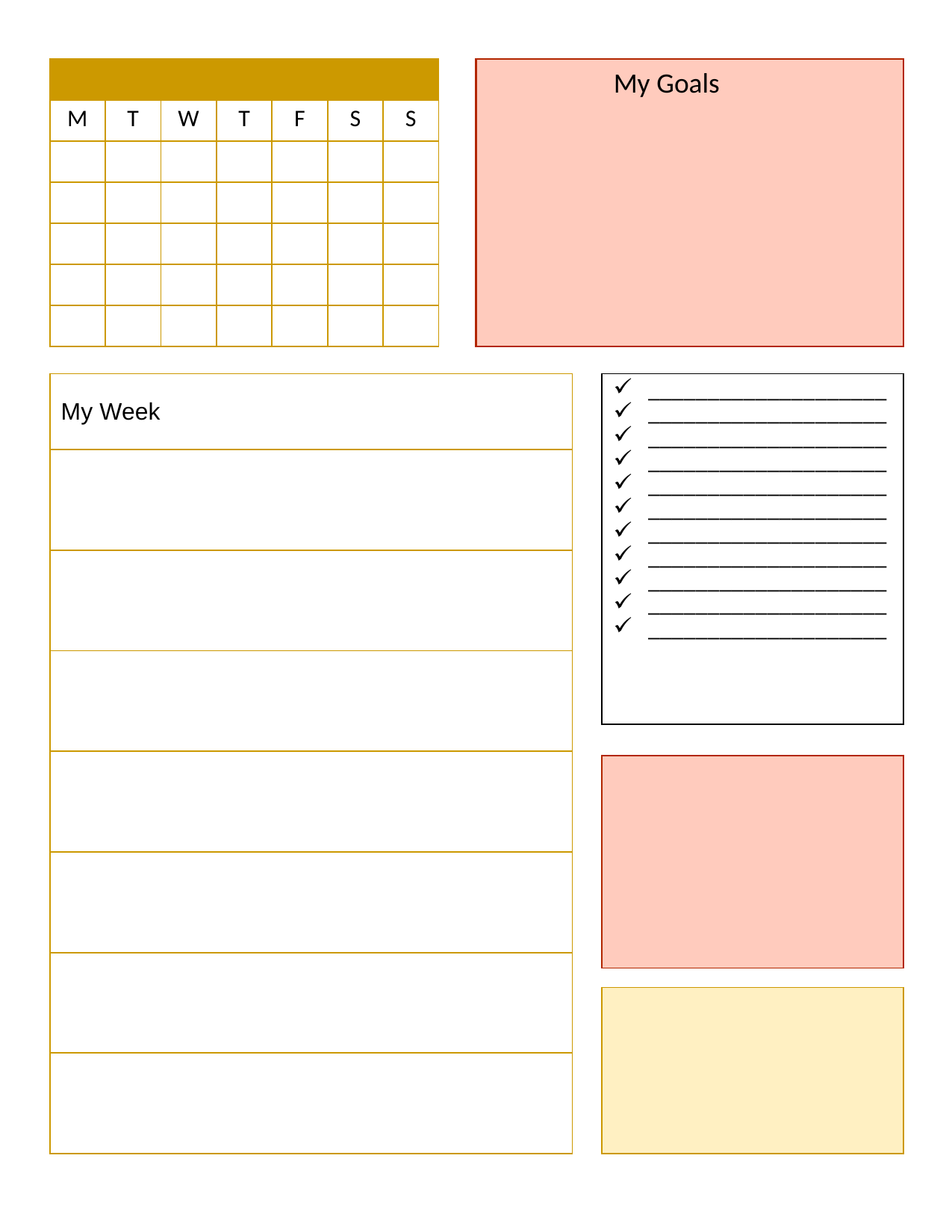

|  |  |  |  |  |  |  |
| --- | --- | --- | --- | --- | --- | --- |
| M | T | W | T | F | S | S |
|  |  |  |  |  |  |  |
|  |  |  |  |  |  |  |
|  |  |  |  |  |  |  |
|  |  |  |  |  |  |  |
|  |  |  |  |  |  |  |

My Goals
| My Week |
| --- |
|  |
|  |
|  |
|  |
|  |
|  |
|  |
| \_\_\_\_\_\_\_\_\_\_\_\_\_\_\_\_\_\_\_\_ \_\_\_\_\_\_\_\_\_\_\_\_\_\_\_\_\_\_\_\_ \_\_\_\_\_\_\_\_\_\_\_\_\_\_\_\_\_\_\_\_ \_\_\_\_\_\_\_\_\_\_\_\_\_\_\_\_\_\_\_\_ \_\_\_\_\_\_\_\_\_\_\_\_\_\_\_\_\_\_\_\_ \_\_\_\_\_\_\_\_\_\_\_\_\_\_\_\_\_\_\_\_ \_\_\_\_\_\_\_\_\_\_\_\_\_\_\_\_\_\_\_\_ \_\_\_\_\_\_\_\_\_\_\_\_\_\_\_\_\_\_\_\_ \_\_\_\_\_\_\_\_\_\_\_\_\_\_\_\_\_\_\_\_ \_\_\_\_\_\_\_\_\_\_\_\_\_\_\_\_\_\_\_\_ \_\_\_\_\_\_\_\_\_\_\_\_\_\_\_\_\_\_\_\_ |
| --- |
|  |
| --- |
|  |
| --- |